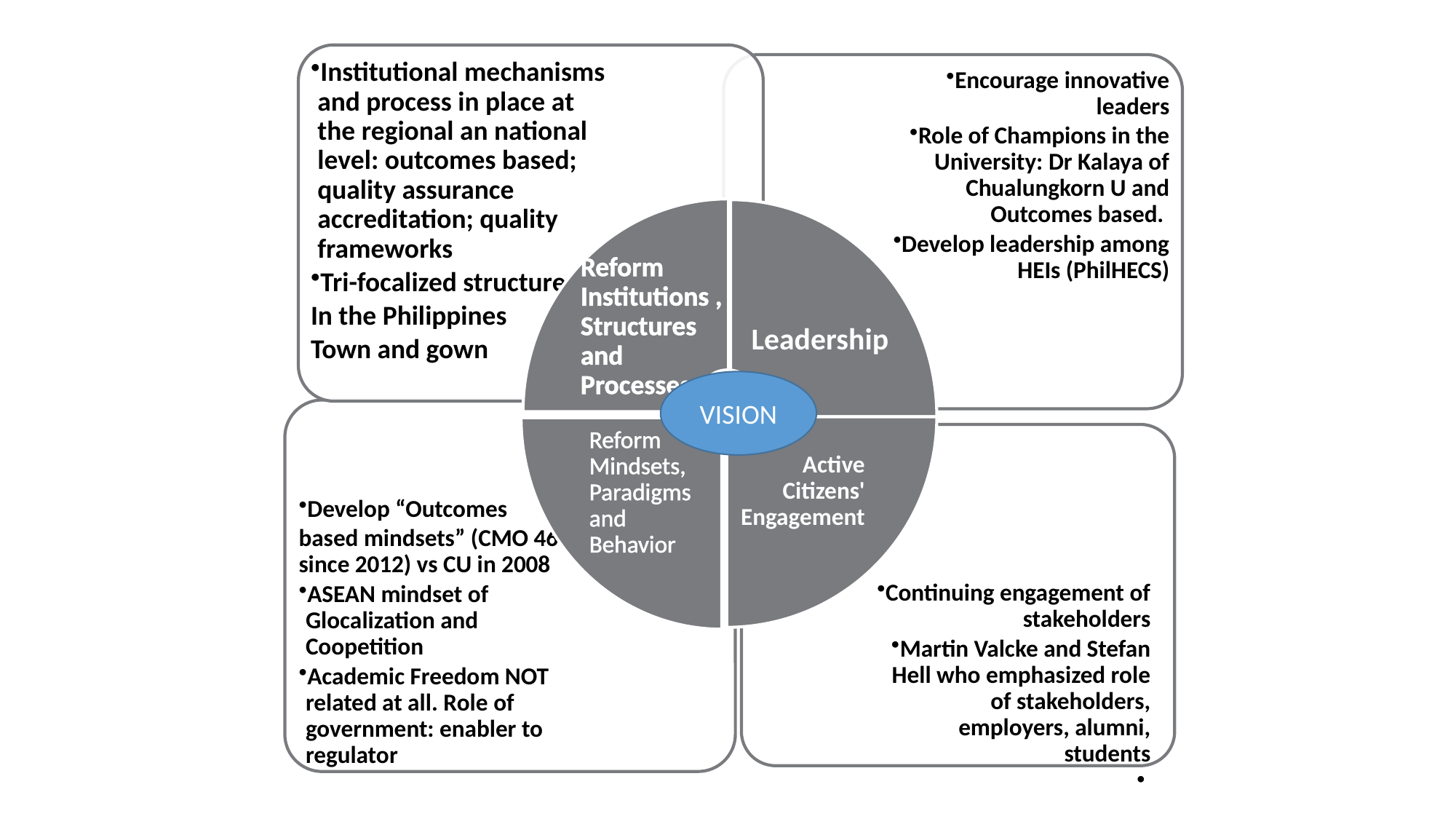

Institutional mechanisms and process in place at the regional an national level: outcomes based; quality assurance accreditation; quality frameworks
Tri-focalized structure
In the Philippines
Town and gown

Encourage innovative leaders
Role of Champions in the University: Dr Kalaya of Chualungkorn U and Outcomes based.
Develop leadership among HEIs (PhilHECS)

Reform Institutions , Structures and Processes

Leadership

VISION

Develop “Outcomes
based mindsets” (CMO 46 since 2012) vs CU in 2008
ASEAN mindset of Glocalization and Coopetition
Academic Freedom NOT related at all. Role of government: enabler to regulator

Active Citizens' Engagement
Reform Mindsets, Paradigms and Behavior

Continuing engagement of stakeholders
Martin Valcke and Stefan Hell who emphasized role of stakeholders, employers, alumni, students